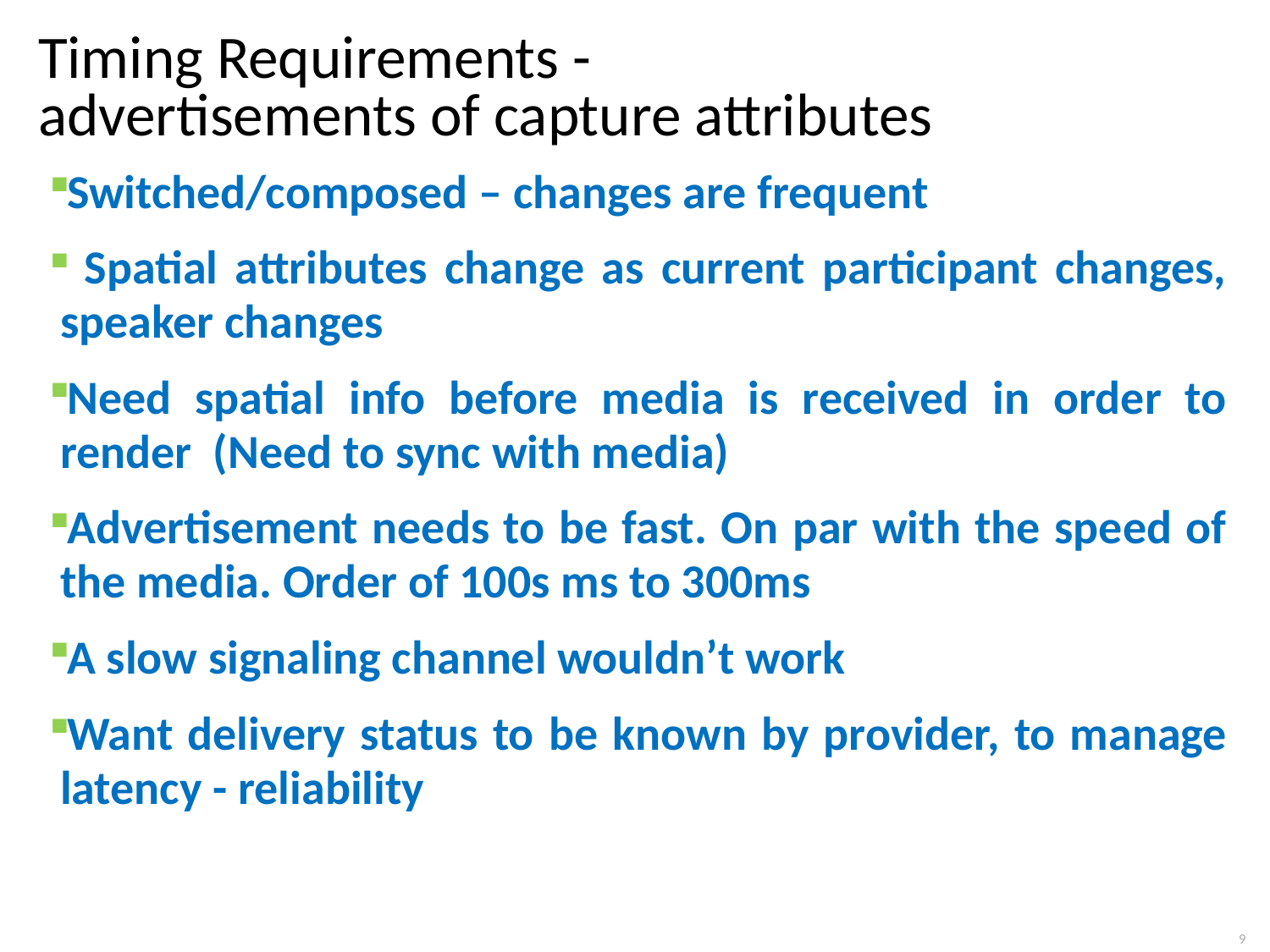

# Timing Requirements - advertisements of capture attributes
Switched/composed – changes are frequent
 Spatial attributes change as current participant changes, speaker changes
Need spatial info before media is received in order to render  (Need to sync with media)
Advertisement needs to be fast. On par with the speed of the media. Order of 100s ms to 300ms
A slow signaling channel wouldn’t work
Want delivery status to be known by provider, to manage latency - reliability